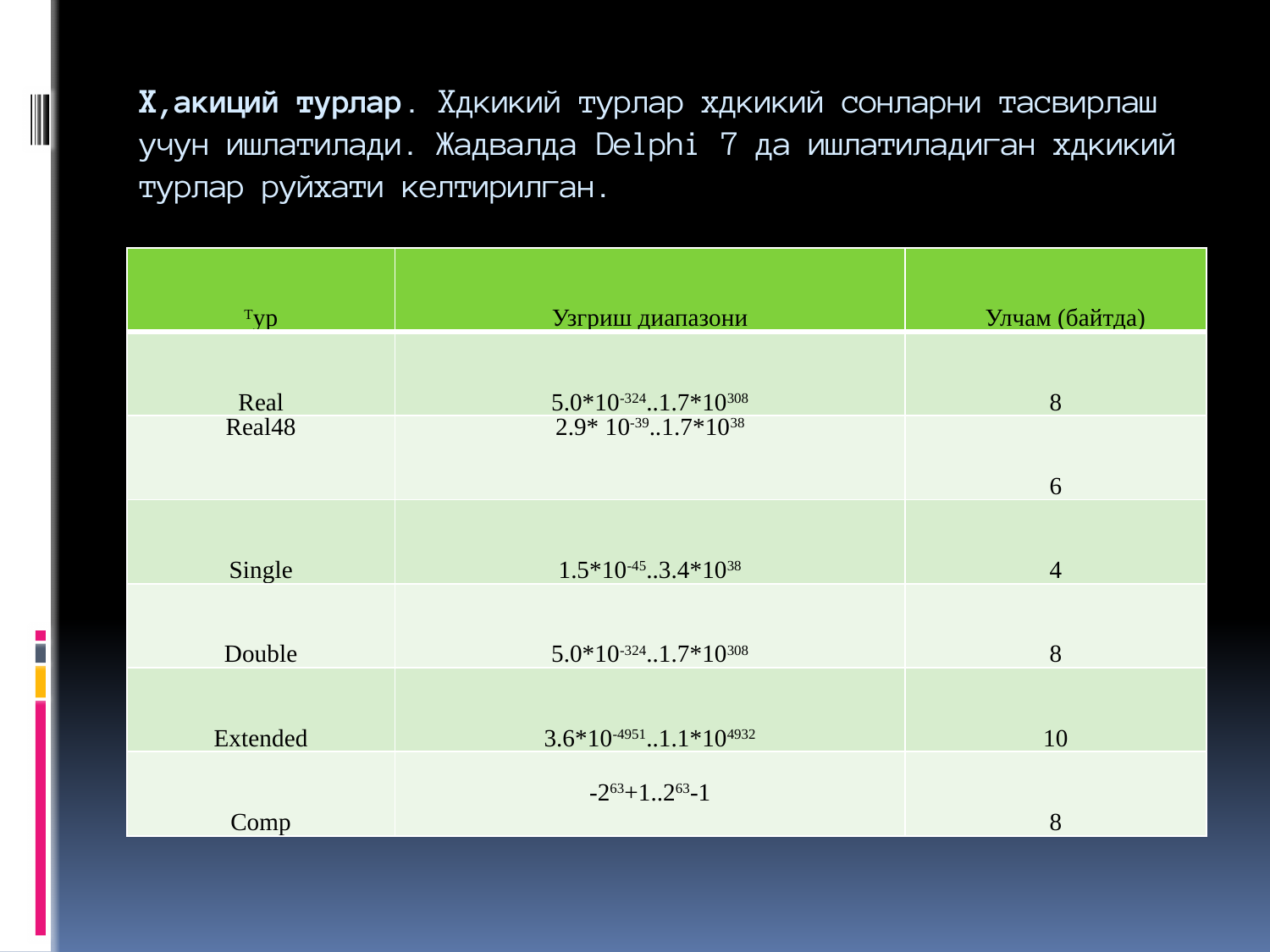

# Х,акиций турлар. Хдкикий турлар хдкикий сонларни тасвирлаш учун ишлатилади. Жадвалда Delphi 7 да ишлатиладиган хдкикий турлар руйхати келтирилган.
| Тур | Узгриш диапазони | Улчам (байтда) |
| --- | --- | --- |
| Real | 5.0\*10-324..1.7\*10308 | 8 |
| Real48 | 2.9\* 10-39..1.7\*1038 | 6 |
| Single | 1.5\*10-45..3.4\*1038 | 4 |
| Double | 5.0\*10-324..1.7\*10308 | 8 |
| Extended | 3.6\*10-4951..1.1\*104932 | 10 |
| Comp | -263+1..263-1 | 8 |